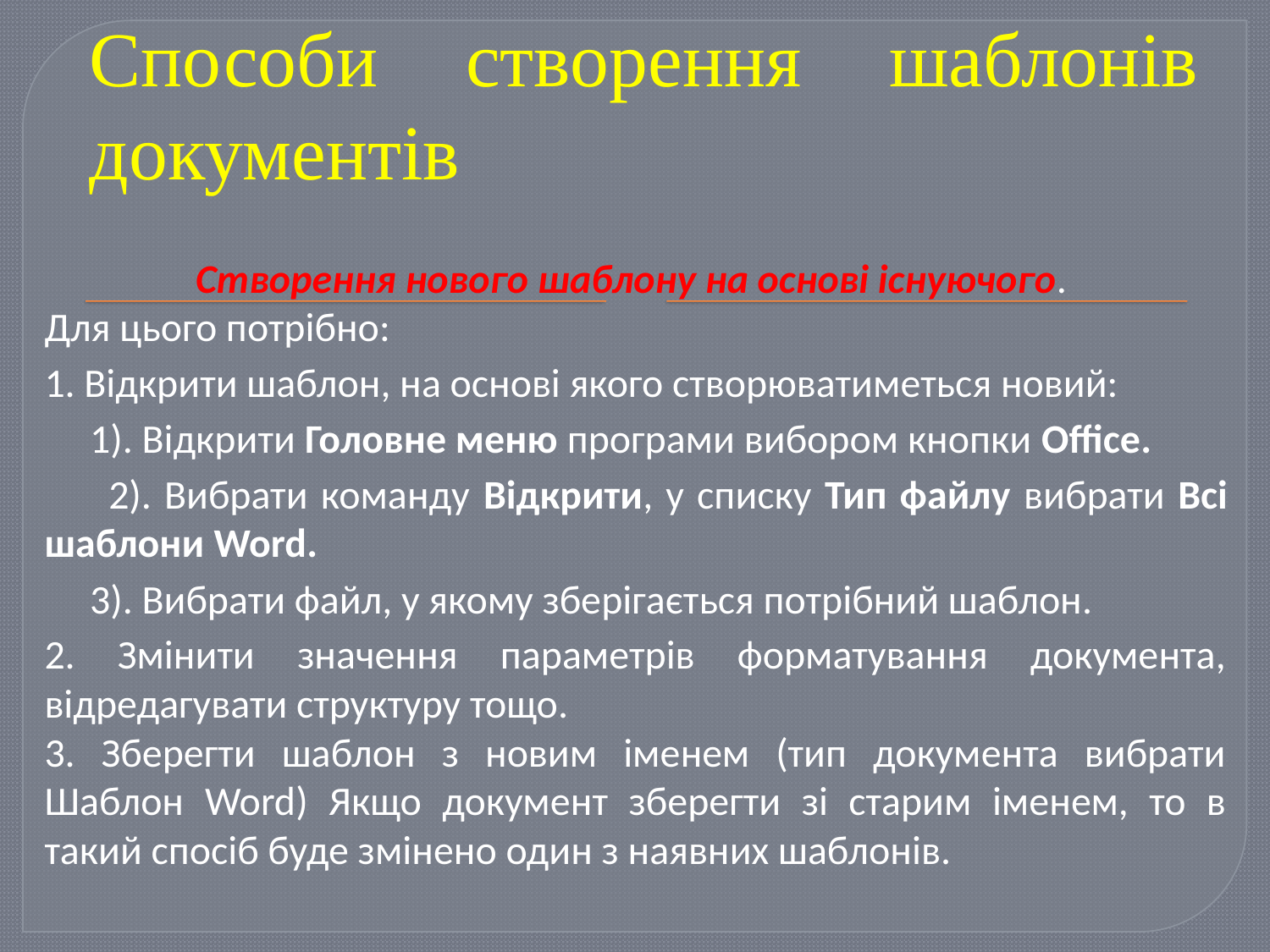

# Способи створення шаблонів документів
Створення нового шаблону на основі існуючого.
Для цього потрібно:
1. Відкрити шаблон, на основі якого створюватиметься новий:
     1). Відкрити Головне меню програми вибором кнопки Office.
     2). Вибрати команду Відкрити, у списку Тип файлу вибрати Всі шаблони Word.
     3). Вибрати файл, у якому зберігається потрібний шаблон.
2. Змінити значення параметрів форматування документа, відредагувати структуру тощо.
3. Зберегти шаблон з новим іменем (тип документа вибрати Шаблон Word) Якщо документ зберегти зі старим іменем, то в такий спосіб буде змінено один з наявних шаблонів.